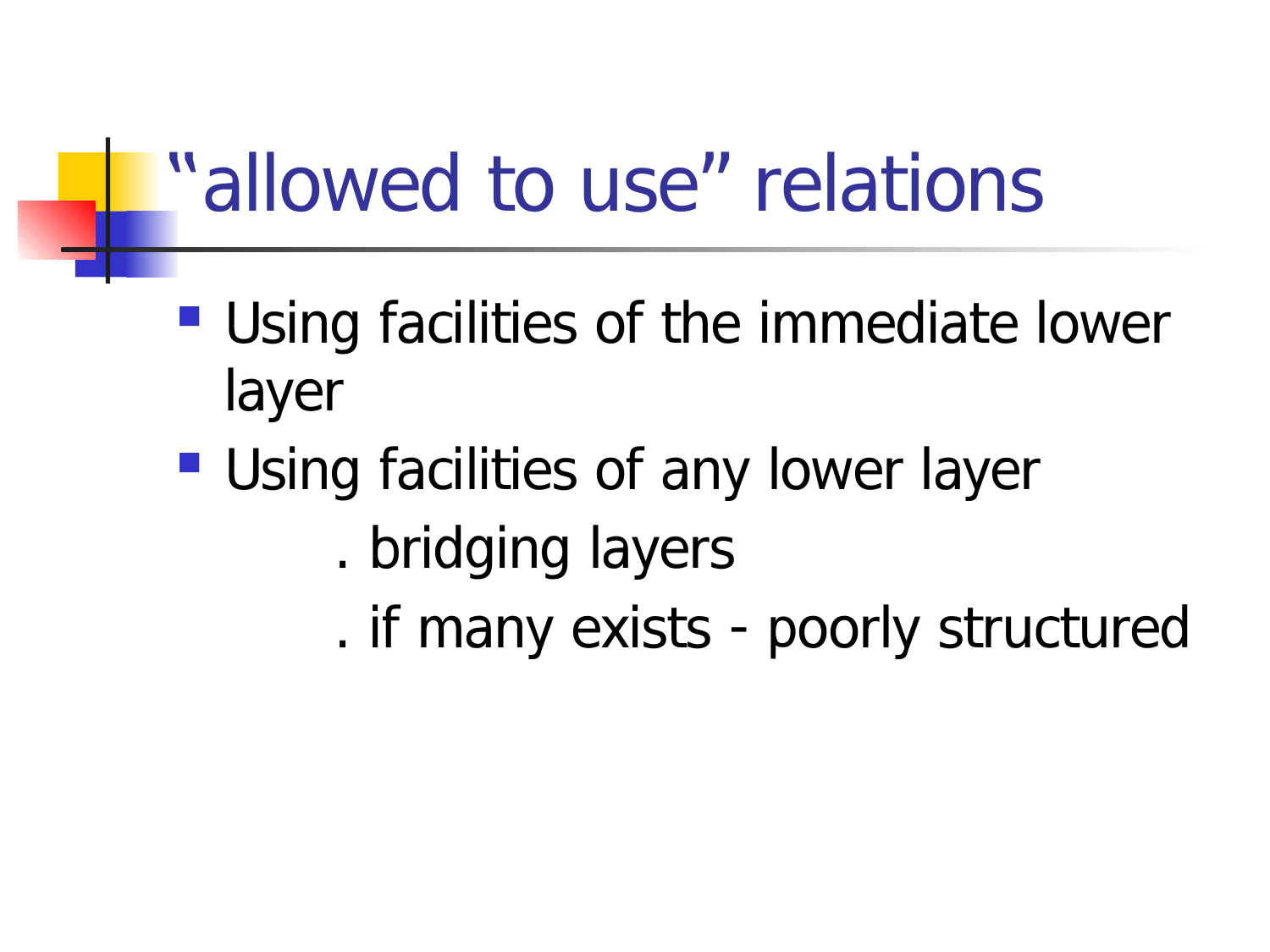

# “allowed to use” relations
Using facilities of the immediate lower layer
Using facilities of any lower layer
         . bridging layers
         . if many exists - poorly structured